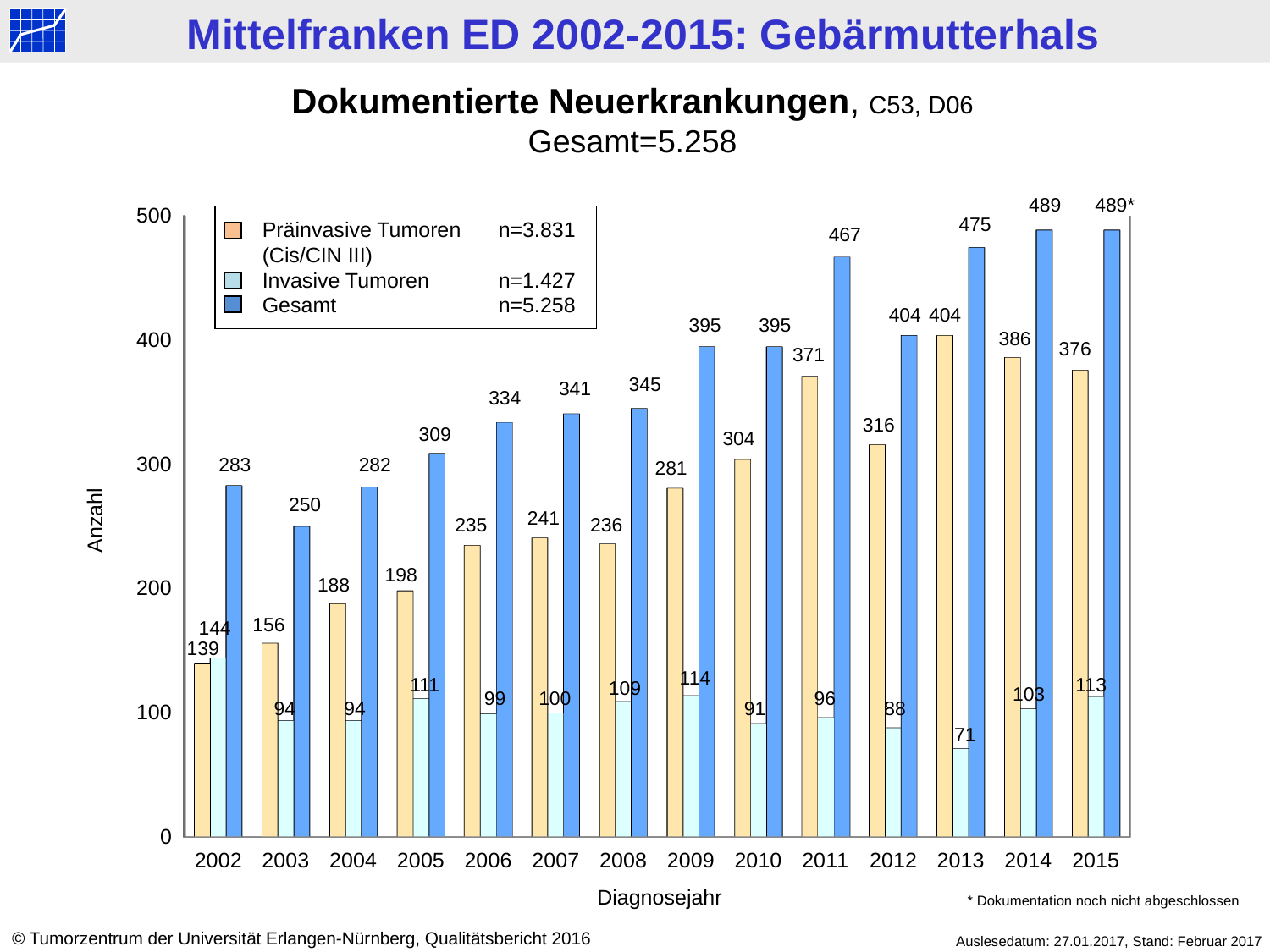

Dokumentierte Neuerkrankungen, C53, D06
Gesamt=5.258

[unsupported chart]

489
489*

475
Präinvasive Tumoren	n=	3.831 (Cis/CIN III)
Invasive Tumoren 		n=	1.427
Gesamt		n=	5.258
467

404
404

395
395
386
376
371
345
341
334
316
309
304
283
282
281
250
241
Anzahl
235
236
198
188
156
144
139
114
111
113
109
103
99
100
96
94
94
91
88
71
Diagnosejahr
* Dokumentation noch nicht abgeschlossen